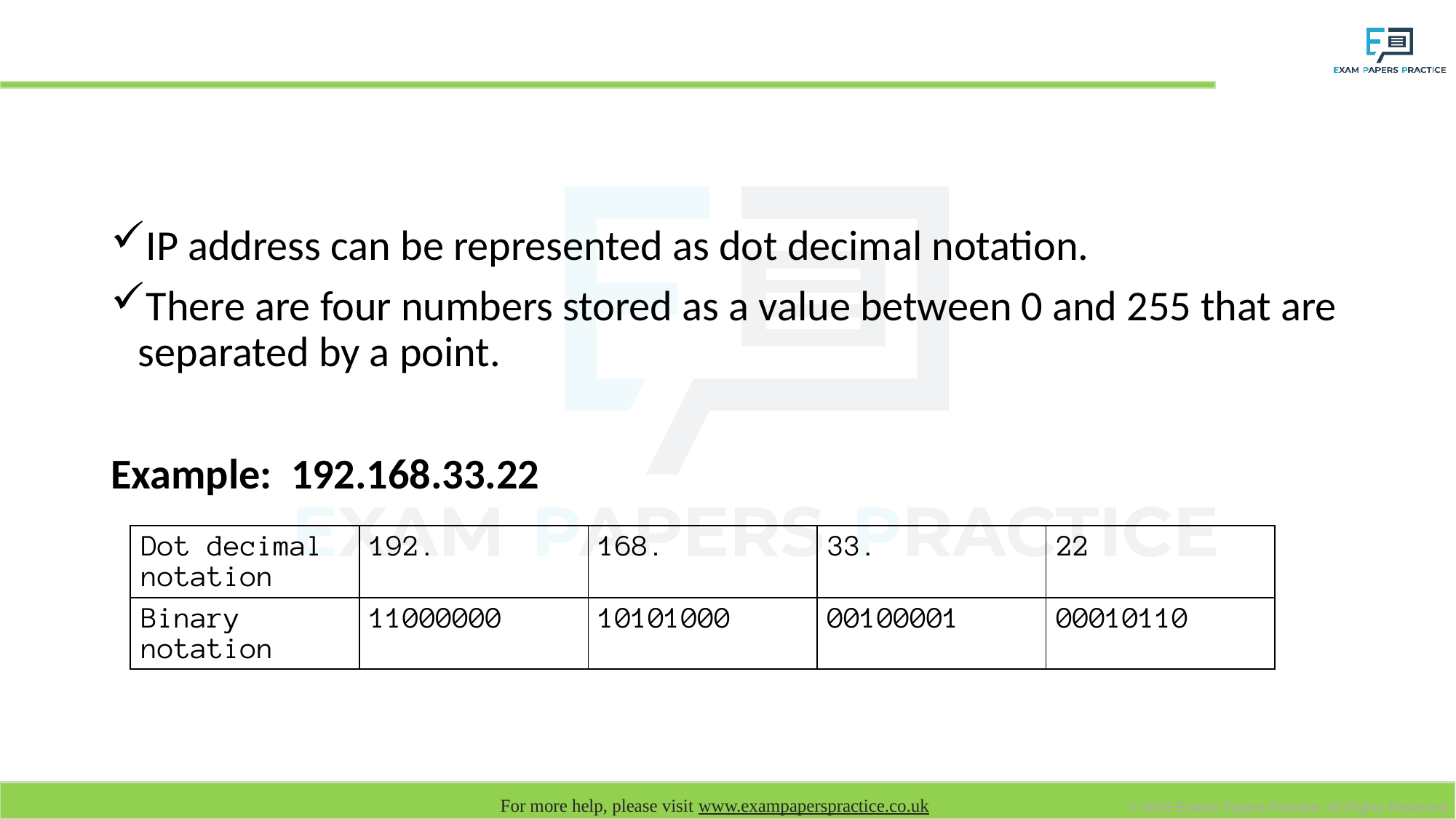

# IP addresses
IP address can be represented as dot decimal notation.
There are four numbers stored as a value between 0 and 255 that are separated by a point.

Example:  192.168.33.22

| Dot decimal notation | 192. | 168. | 33. | 22 |
| --- | --- | --- | --- | --- |
| Binary notation | 11000000 | 10101000 | 00100001 | 00010110 |